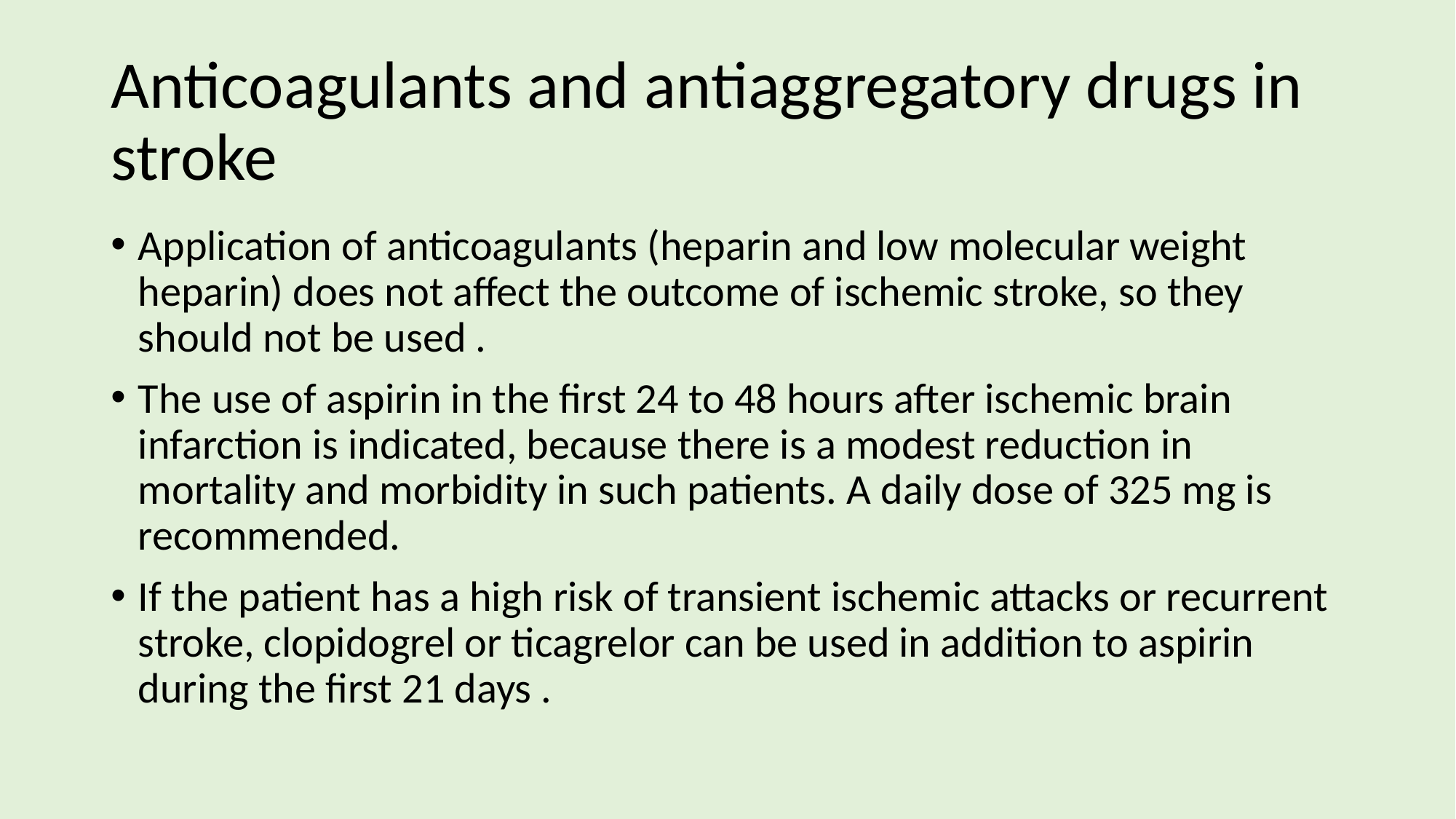

# Anticoagulants and antiaggregatory drugs in stroke
Application of anticoagulants (heparin and low molecular weight heparin) does not affect the outcome of ischemic stroke, so they should not be used .
The use of aspirin in the first 24 to 48 hours after ischemic brain infarction is indicated, because there is a modest reduction in mortality and morbidity in such patients. A daily dose of 325 mg is recommended.
If the patient has a high risk of transient ischemic attacks or recurrent stroke, clopidogrel or ticagrelor can be used in addition to aspirin during the first 21 days .